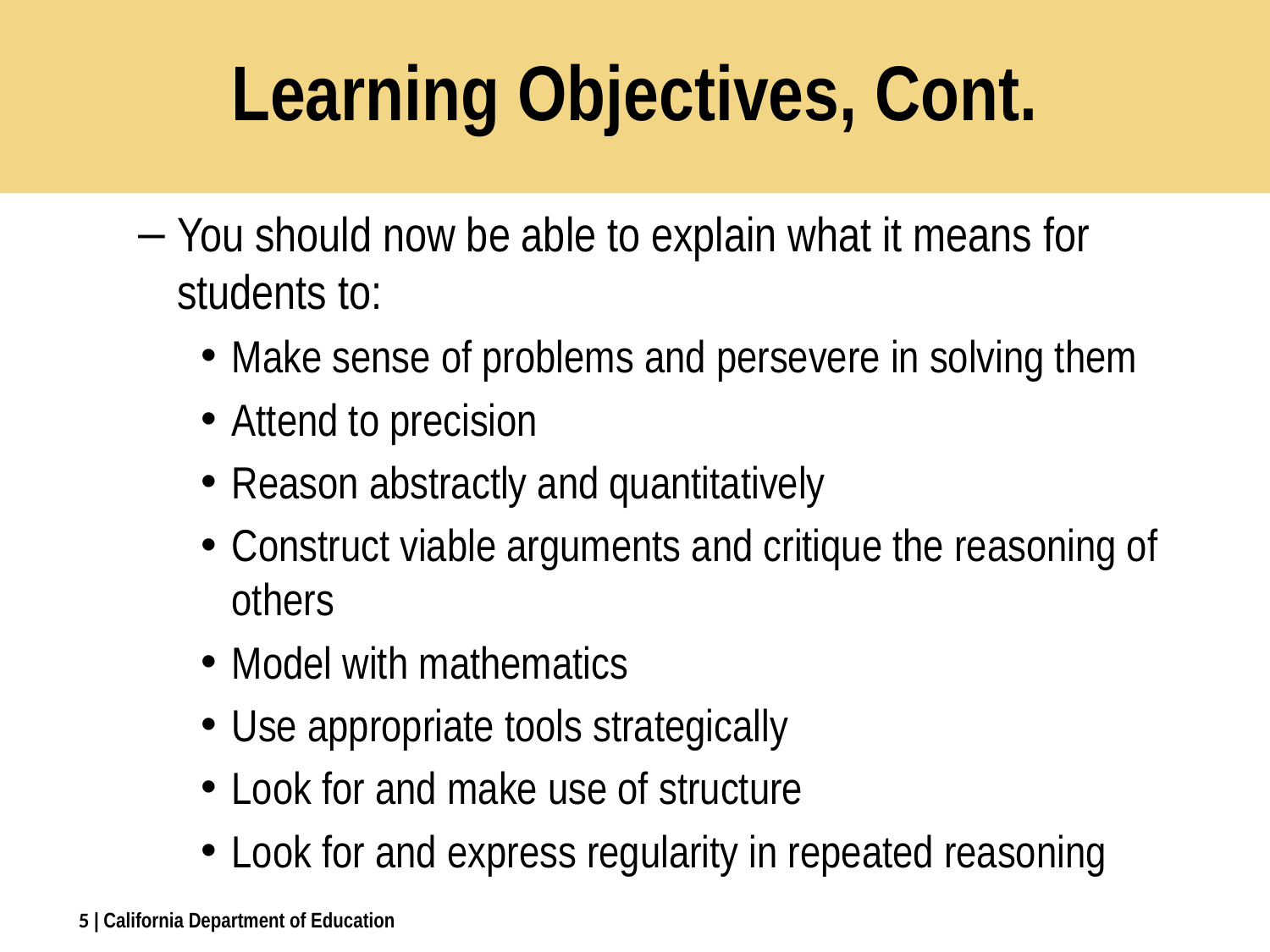

Learning Objectives, Cont.
You should now be able to explain what it means for students to:
Make sense of problems and persevere in solving them
Attend to precision
Reason abstractly and quantitatively
Construct viable arguments and critique the reasoning of others
Model with mathematics
Use appropriate tools strategically
Look for and make use of structure
Look for and express regularity in repeated reasoning

5
| California Department of Education